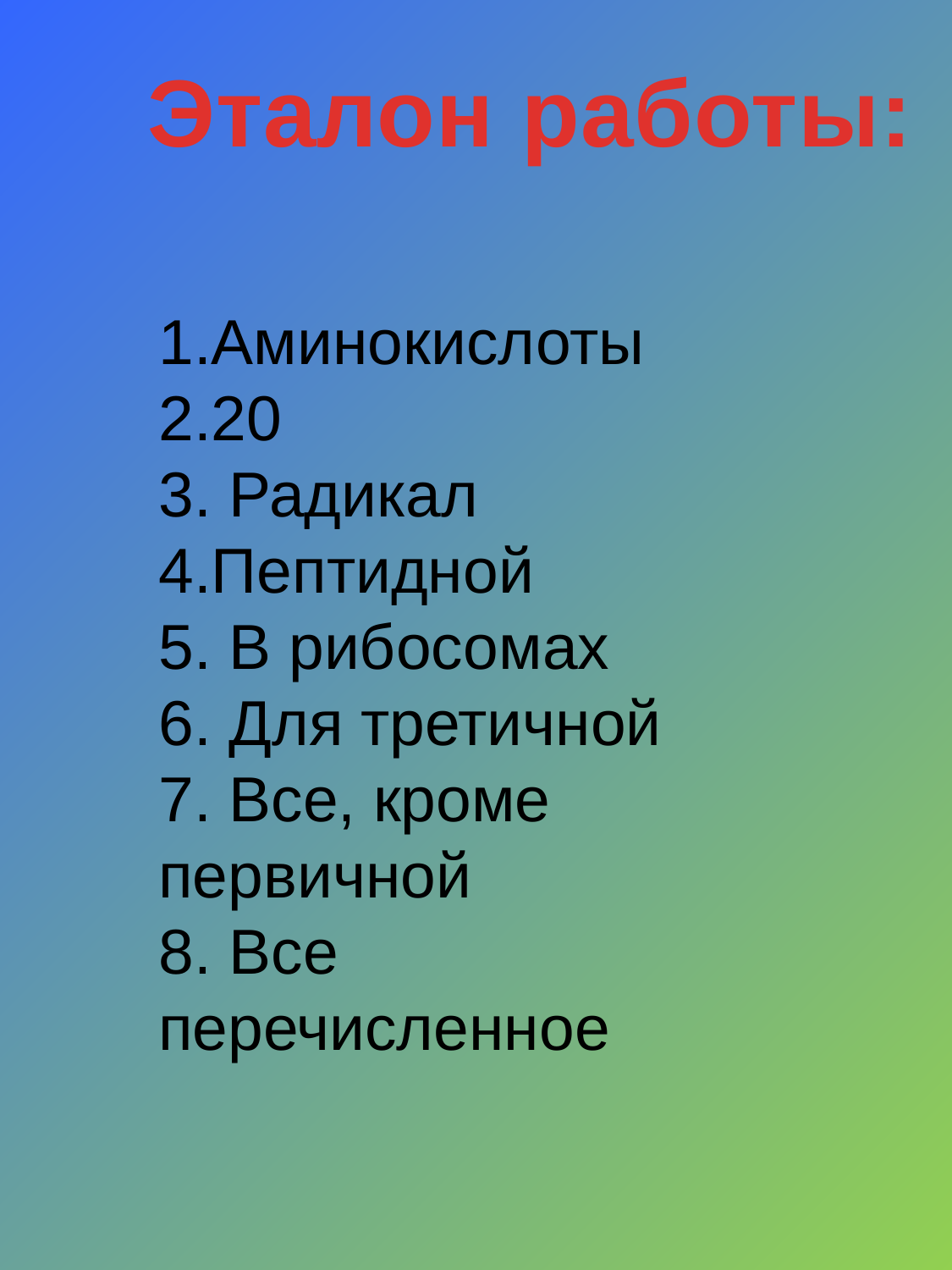

Эталон работы:
1.Аминокислоты
2.20
3. Радикал
4.Пептидной
5. В рибосомах
6. Для третичной
7. Все, кроме первичной
8. Все перечисленное